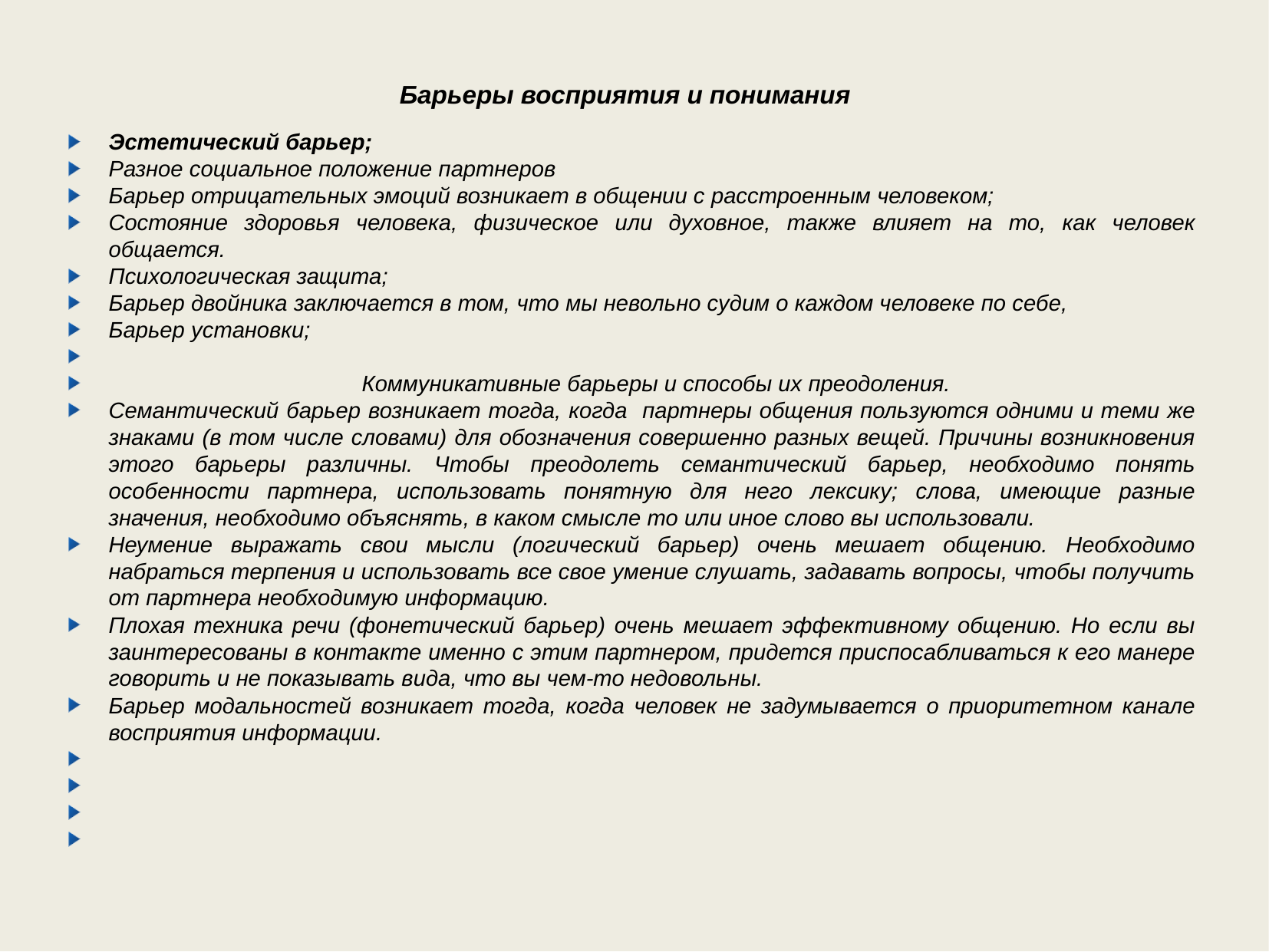

Барьеры восприятия и понимания
Эстетический барьер;
Разное социальное положение партнеров
Барьер отрицательных эмоций возникает в общении с расстроенным человеком;
Состояние здоровья человека, физическое или духовное, также влияет на то, как человек общается.
Психологическая защита;
Барьер двойника заключается в том, что мы невольно судим о каждом человеке по себе,
Барьер установки;

                                        Коммуникативные барьеры и способы их преодоления.
Семантический барьер возникает тогда, когда  партнеры общения пользуются одними и теми же знаками (в том числе словами) для обозначения совершенно разных вещей. Причины возникновения этого барьеры различны. Чтобы преодолеть семантический барьер, необходимо понять особенности партнера, использовать понятную для него лексику; слова, имеющие разные значения, необходимо объяснять, в каком смысле то или иное слово вы использовали.
Неумение выражать свои мысли (логический барьер) очень мешает общению. Необходимо набраться терпения и использовать все свое умение слушать, задавать вопросы, чтобы получить от партнера необходимую информацию.
Плохая техника речи (фонетический барьер) очень мешает эффективному общению. Но если вы заинтересованы в контакте именно с этим партнером, придется приспосабливаться к его манере говорить и не показывать вида, что вы чем-то недовольны.
Барьер модальностей возникает тогда, когда человек не задумывается о приоритетном канале восприятия информации.